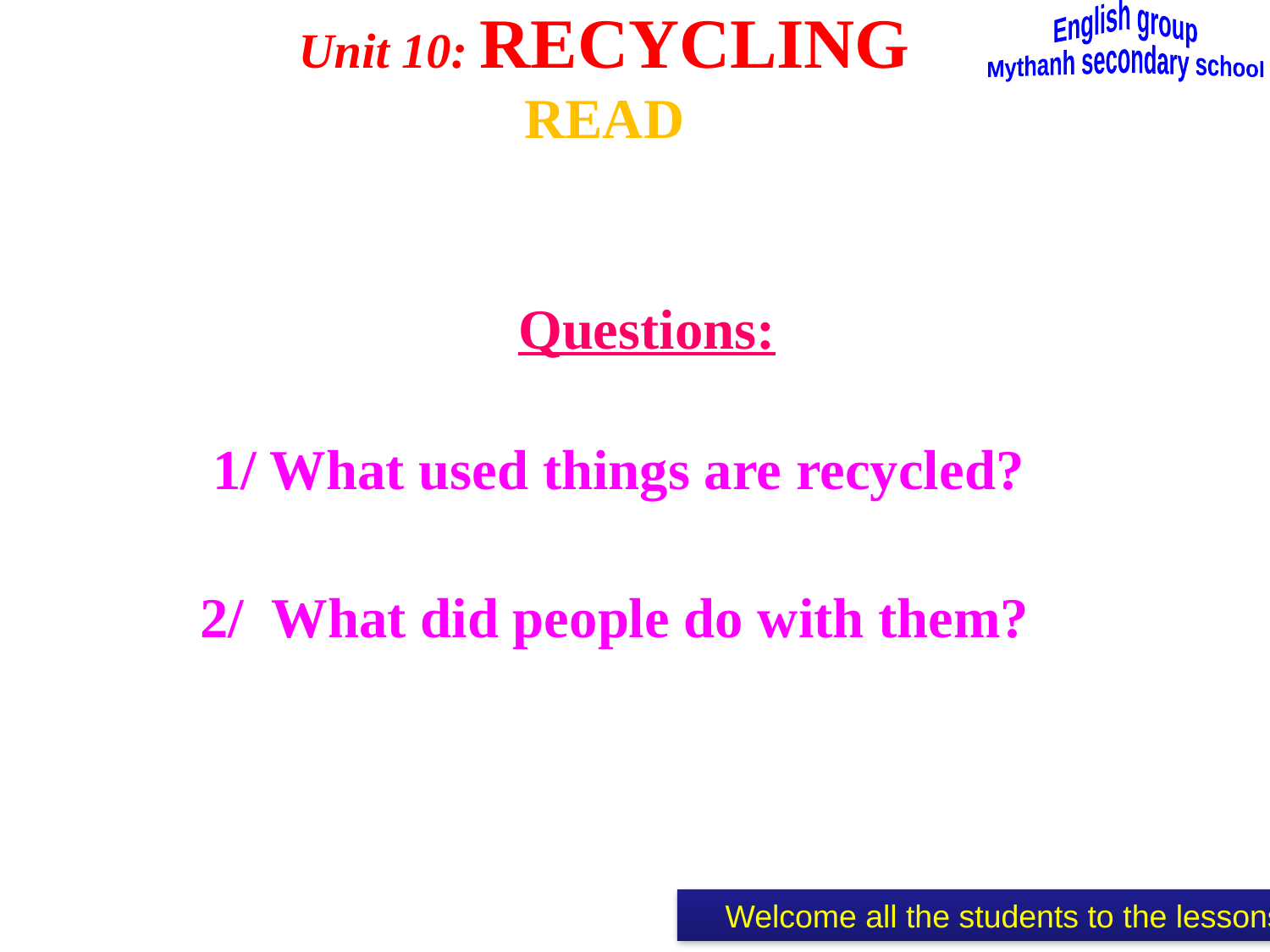

Unit 10: RECYCLING
READ
English group
Mythanh secondary school
Questions:
1/ What used things are recycled?
2/  What did people do with them?
    Welcome all the students to the lessons of English group - My Thanh Secondary school.